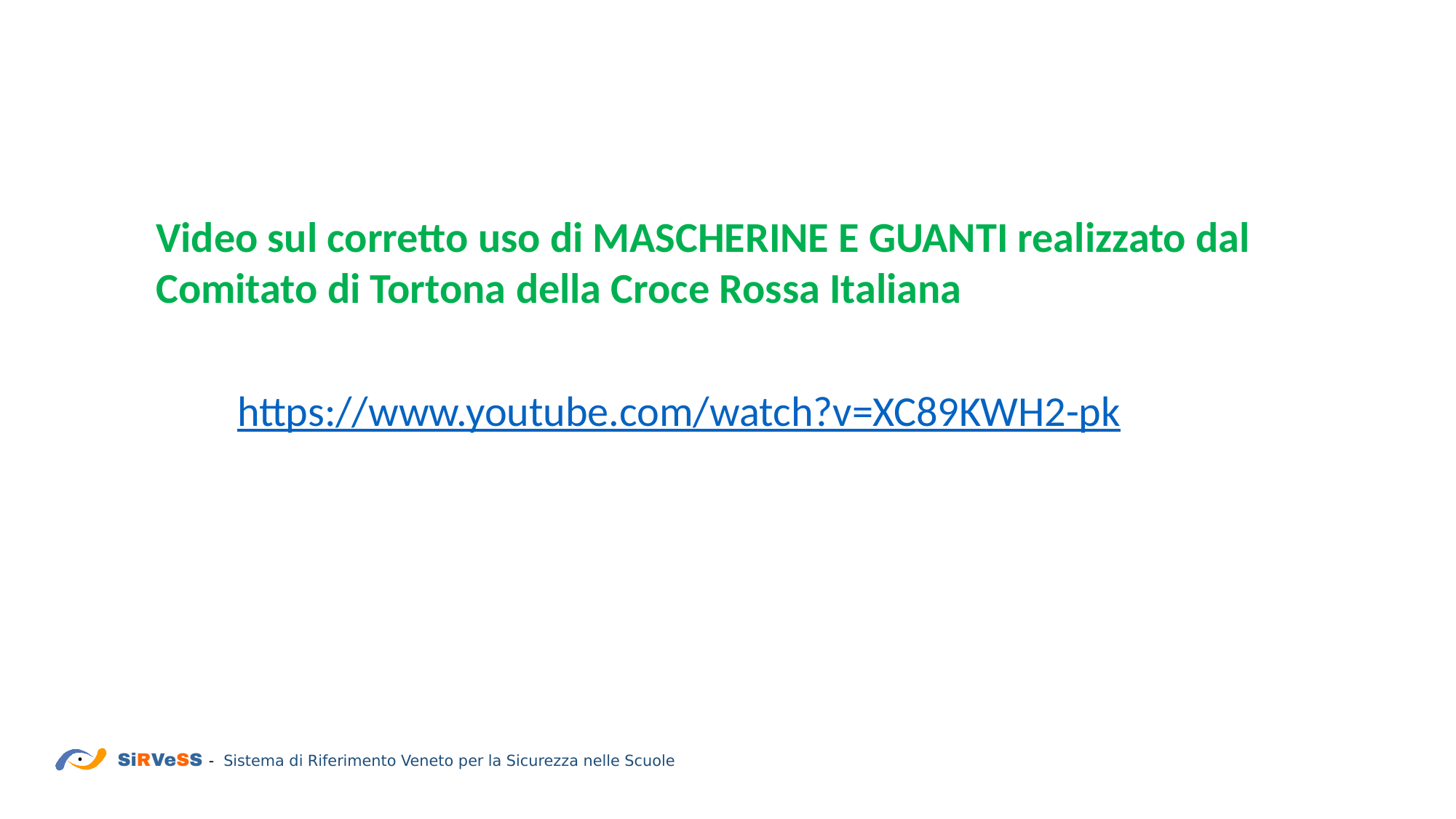

Video sul corretto uso di MASCHERINE E GUANTI realizzato dal Comitato di Tortona della Croce Rossa Italiana
https://www.youtube.com/watch?v=XC89KWH2-pk